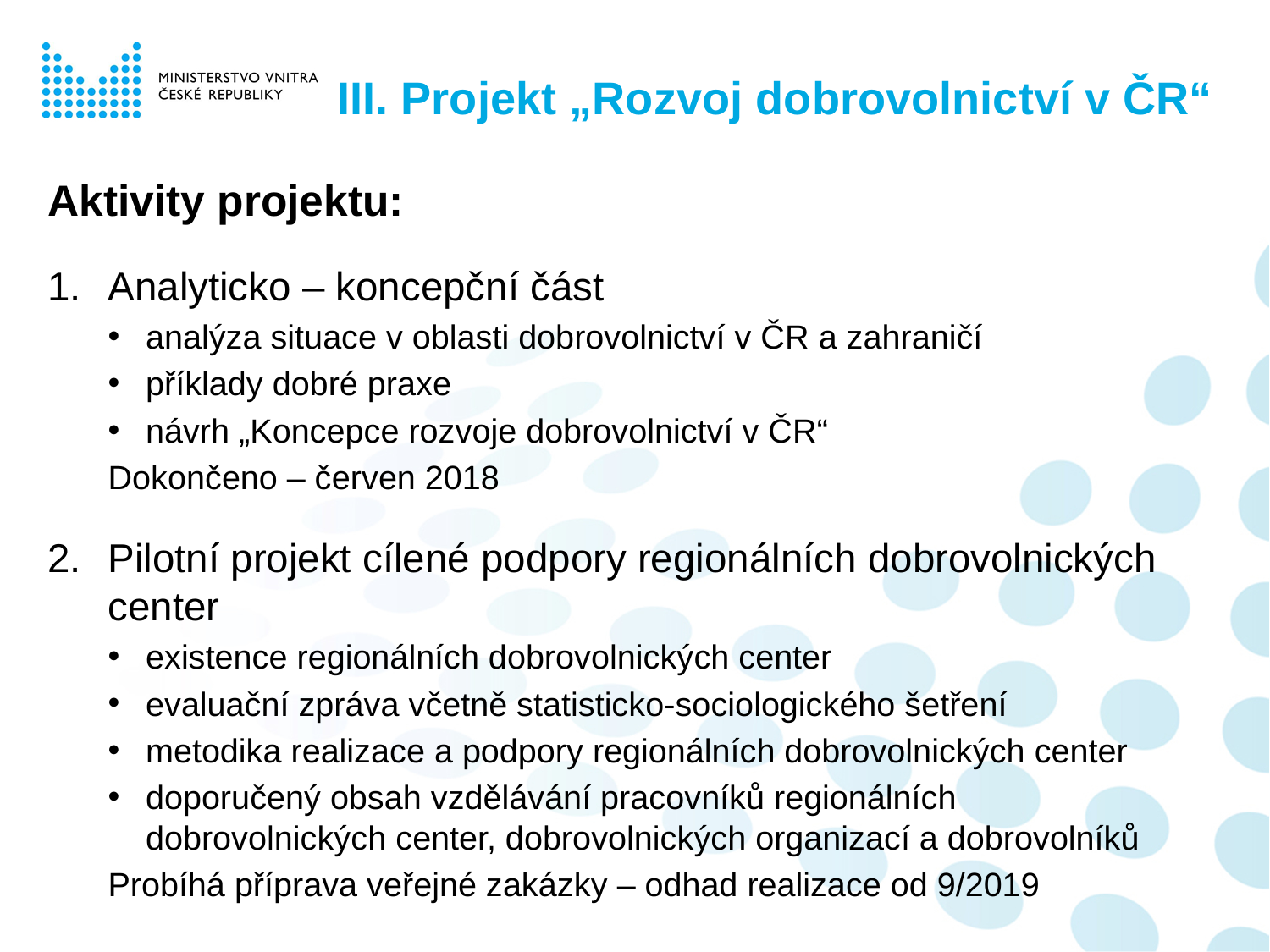

# III. Projekt „Rozvoj dobrovolnictví v ČR“
Aktivity projektu:

Analyticko – koncepční část
analýza situace v oblasti dobrovolnictví v ČR a zahraničí
příklady dobré praxe
návrh „Koncepce rozvoje dobrovolnictví v ČR“
Dokončeno – červen 2018

Pilotní projekt cílené podpory regionálních dobrovolnických center
existence regionálních dobrovolnických center
evaluační zpráva včetně statisticko-sociologického šetření
metodika realizace a podpory regionálních dobrovolnických center
doporučený obsah vzdělávání pracovníků regionálních dobrovolnických center, dobrovolnických organizací a dobrovolníků
Probíhá příprava veřejné zakázky – odhad realizace od 9/2019